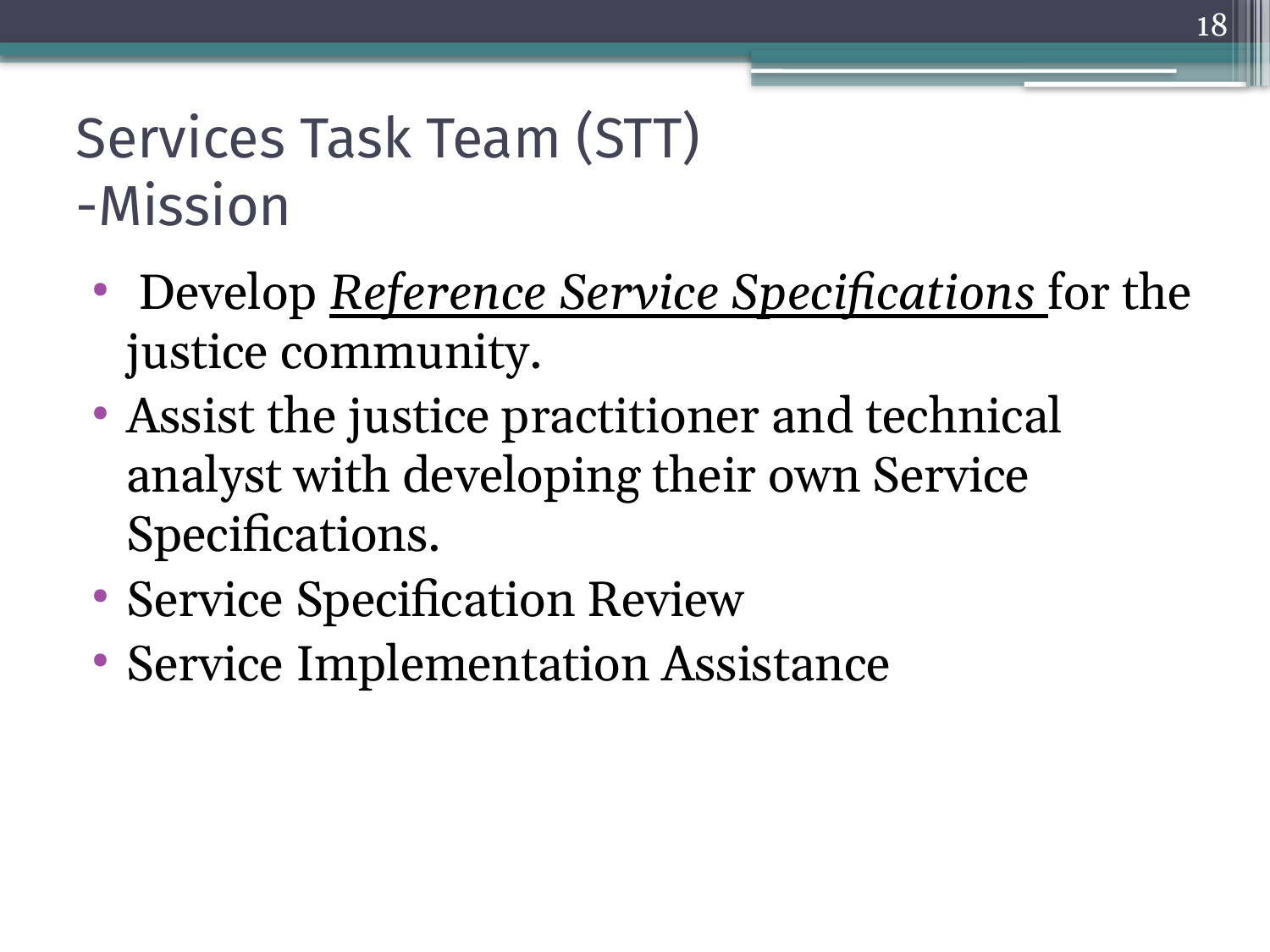

18
# Services Task Team (STT) -Mission
 Develop Reference Service Specifications for the justice community.
Assist the justice practitioner and technical analyst with developing their own Service Specifications.
Service Specification Review
Service Implementation Assistance